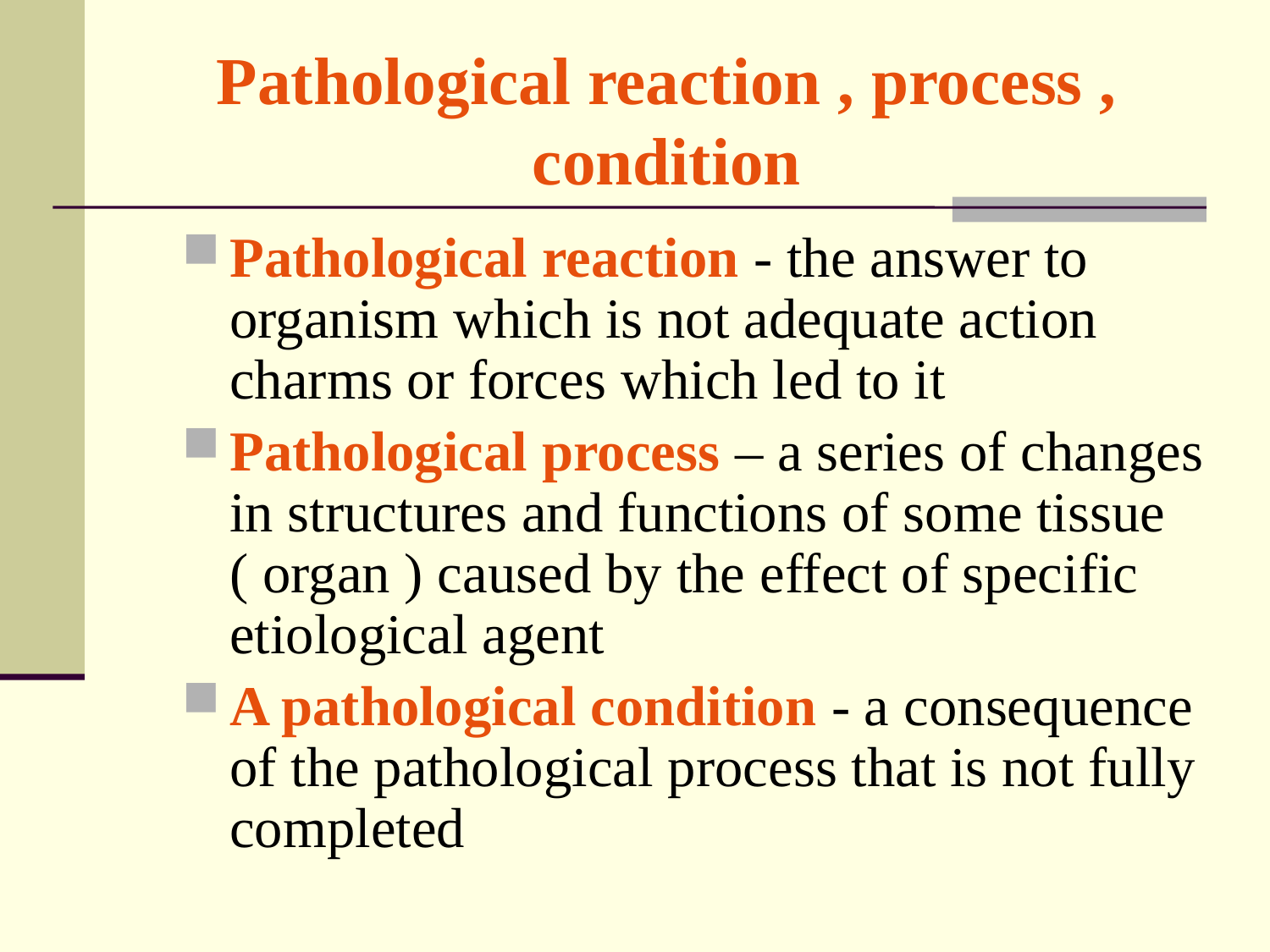

# Pathological reaction , process , condition
Pathological reaction - the answer to organism which is not adequate action charms or forces which led to it
Pathological process – a series of changes in structures and functions of some tissue ( organ ) caused by the effect of specific etiological agent
A pathological condition - a consequence of the pathological process that is not fully completed